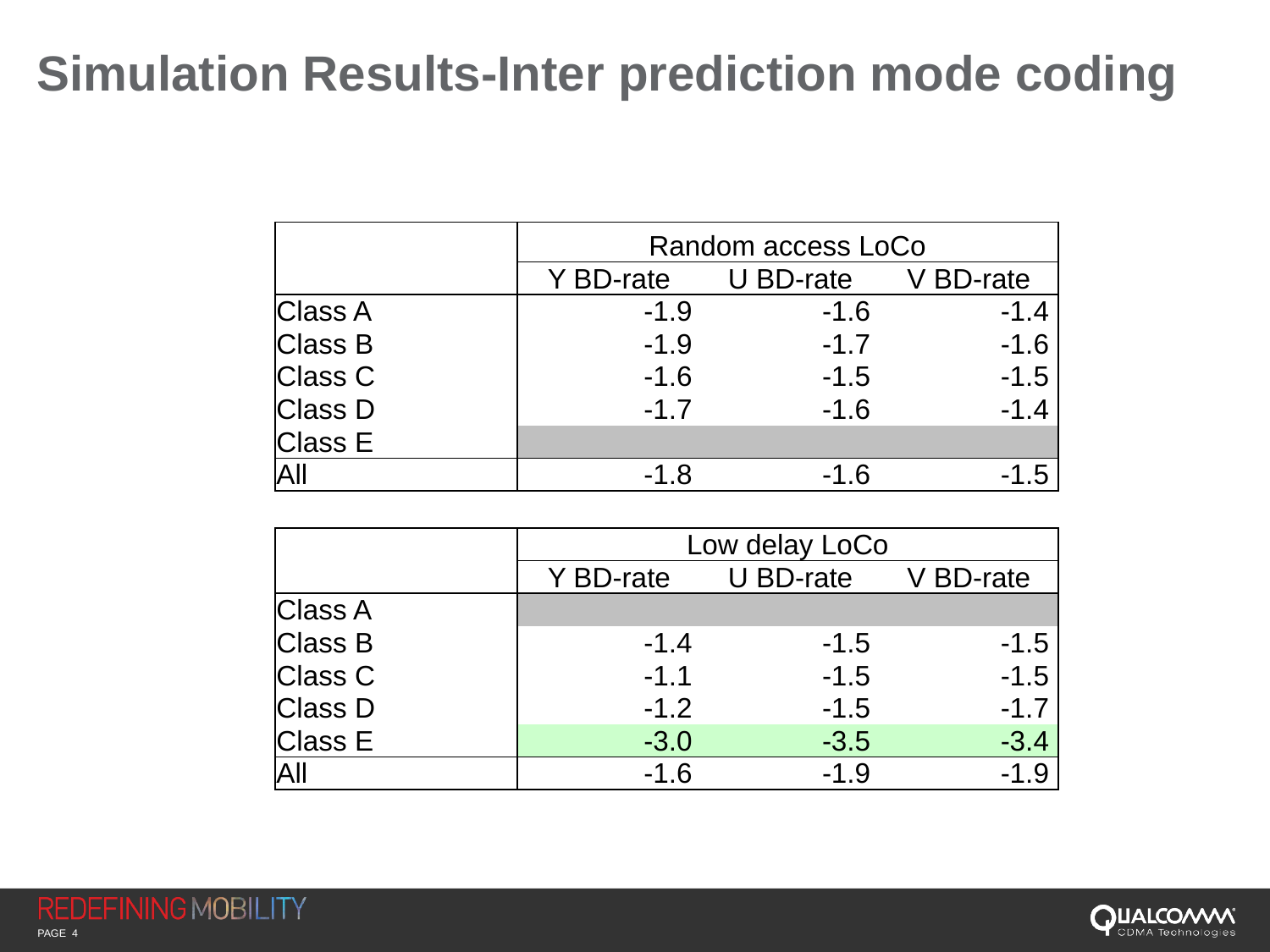

# Simulation Results-Inter prediction mode coding
|  | Random access LoCo |  |  |
| --- | --- | --- | --- |
|  | Y BD-rate | U BD-rate | V BD-rate |
| Class A | -1.9 | -1.6 | -1.4 |
| Class B | -1.9 | -1.7 | -1.6 |
| Class C | -1.6 | -1.5 | -1.5 |
| Class D | -1.7 | -1.6 | -1.4 |
| Class E |  |  |  |
| All | -1.8 | -1.6 | -1.5 |
|  |  |  |  |
|  | Low delay LoCo |  |  |
|  | Y BD-rate | U BD-rate | V BD-rate |
| Class A |  |  |  |
| Class B | -1.4 | -1.5 | -1.5 |
| Class C | -1.1 | -1.5 | -1.5 |
| Class D | -1.2 | -1.5 | -1.7 |
| Class E | -3.0 | -3.5 | -3.4 |
| All | -1.6 | -1.9 | -1.9 |